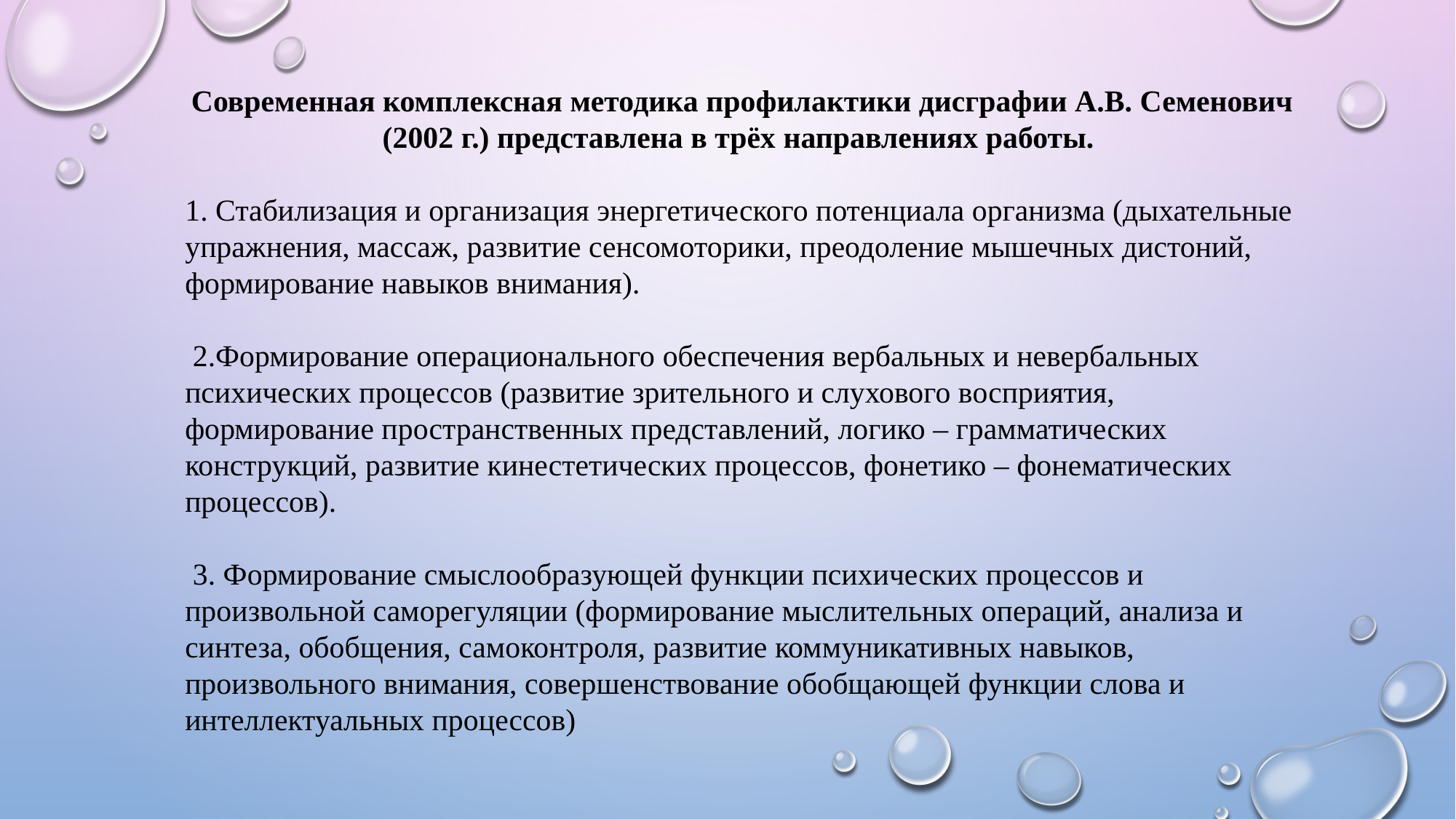

Современная комплексная методика профилактики дисграфии А.В. Семенович (2002 г.) представлена в трёх направлениях работы.

1. Стабилизация и организация энергетического потенциала организма (дыхательные упражнения, массаж, развитие сенсомоторики, преодоление мышечных дистоний, формирование навыков внимания).

 2.Формирование операционального обеспечения вербальных и невербальных психических процессов (развитие зрительного и слухового восприятия, формирование пространственных представлений, логико – грамматических конструкций, развитие кинестетических процессов, фонетико – фонематических процессов).

 3. Формирование смыслообразующей функции психических процессов и произвольной саморегуляции (формирование мыслительных операций, анализа и синтеза, обобщения, самоконтроля, развитие коммуникативных навыков, произвольного внимания, совершенствование обобщающей функции слова и интеллектуальных процессов)